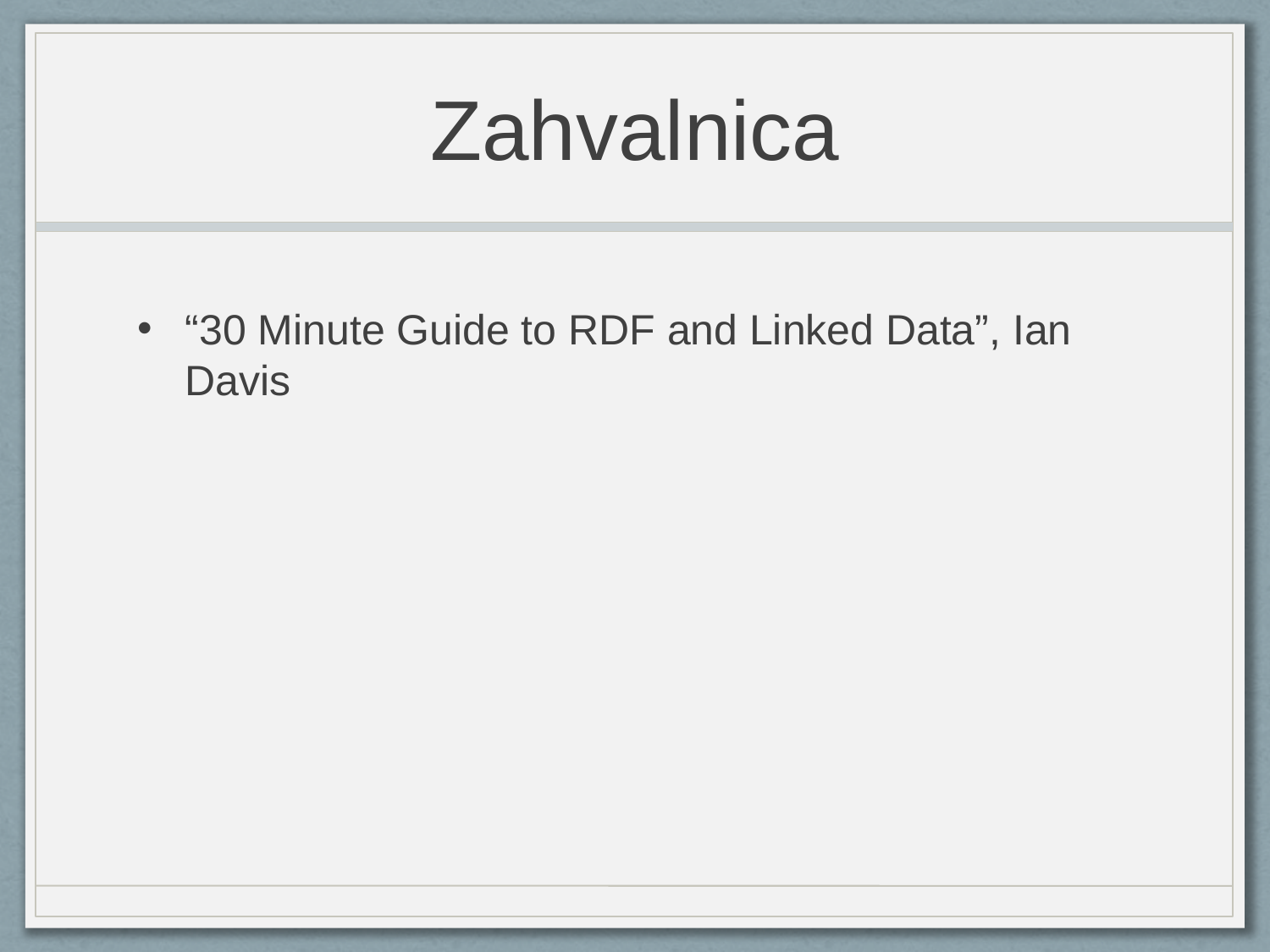

# Zahvalnica
“30 Minute Guide to RDF and Linked Data”, Ian Davis